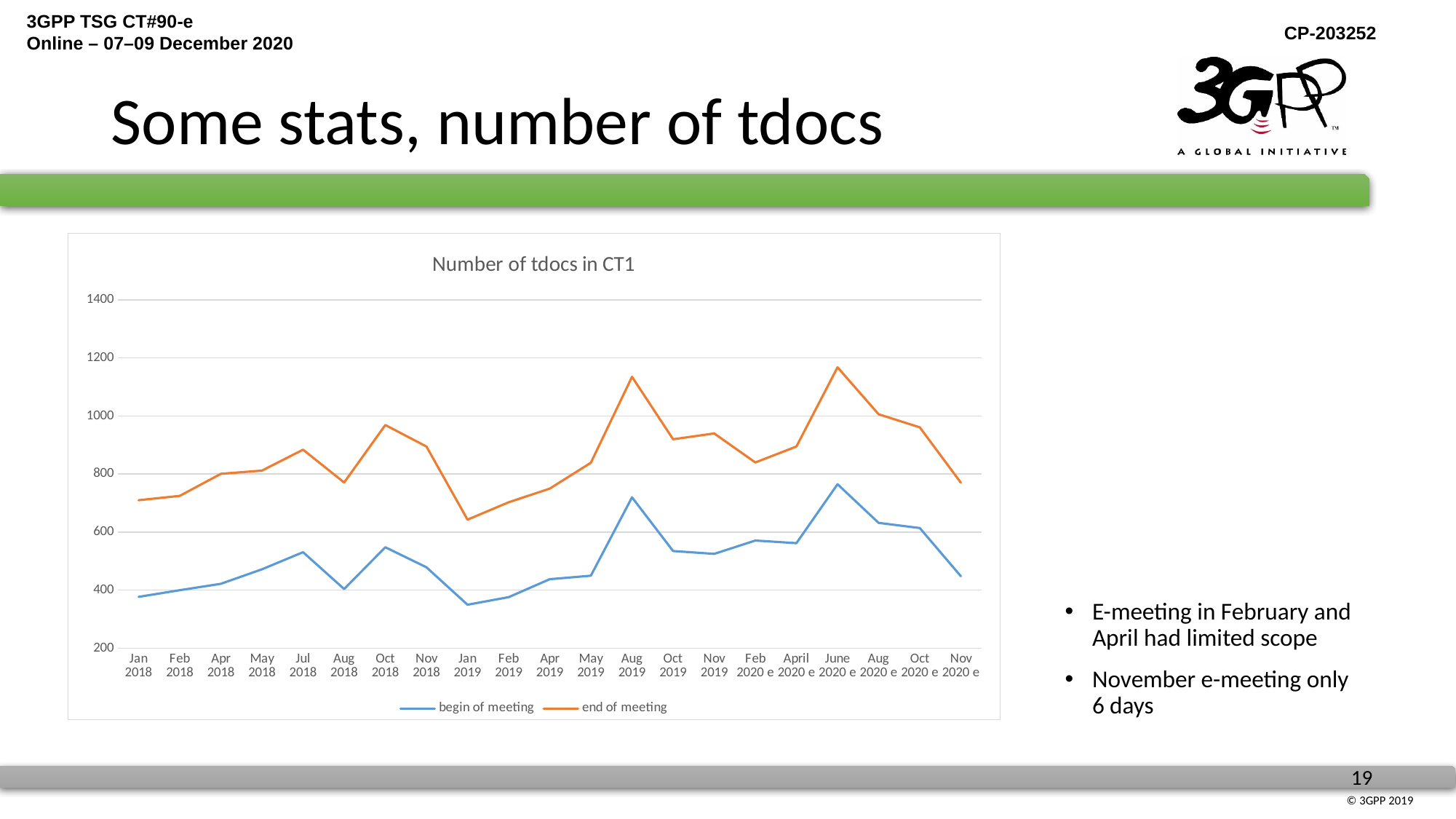

# Some stats, number of tdocs

### Chart: Number of tdocs in CT1

| Category | begin of meeting | end of meeting |
|---|---|---|
| Jan 2018 | 377.0 | 710.0 |
| Feb 2018 | 400.0 | 725.0 |
| Apr 2018 | 422.0 | 801.0 |
| May 2018 | 472.0 | 812.0 |
| Jul 2018 | 531.0 | 884.0 |
| Aug 2018 | 404.0 | 771.0 |
| Oct 2018 | 548.0 | 969.0 |
| Nov 2018 | 479.0 | 895.0 |
| Jan 2019 | 350.0 | 643.0 |
| Feb 2019 | 376.0 | 703.0 |
| Apr 2019 | 438.0 | 750.0 |
| May 2019 | 450.0 | 839.0 |
| Aug 2019 | 720.0 | 1135.0 |
| Oct 2019 | 535.0 | 920.0 |
| Nov 2019 | 525.0 | 940.0 |
| Feb 2020 e | 571.0 | 840.0 |
| April 2020 e | 562.0 | 895.0 |
| June 2020 e | 765.0 | 1168.0 |
| Aug 2020 e | 632.0 | 1006.0 |
| Oct 2020 e | 614.0 | 961.0 |
| Nov 2020 e | 448.0 | 770.0 |
E-meeting in February and April had limited scope
November e-meeting only 6 days